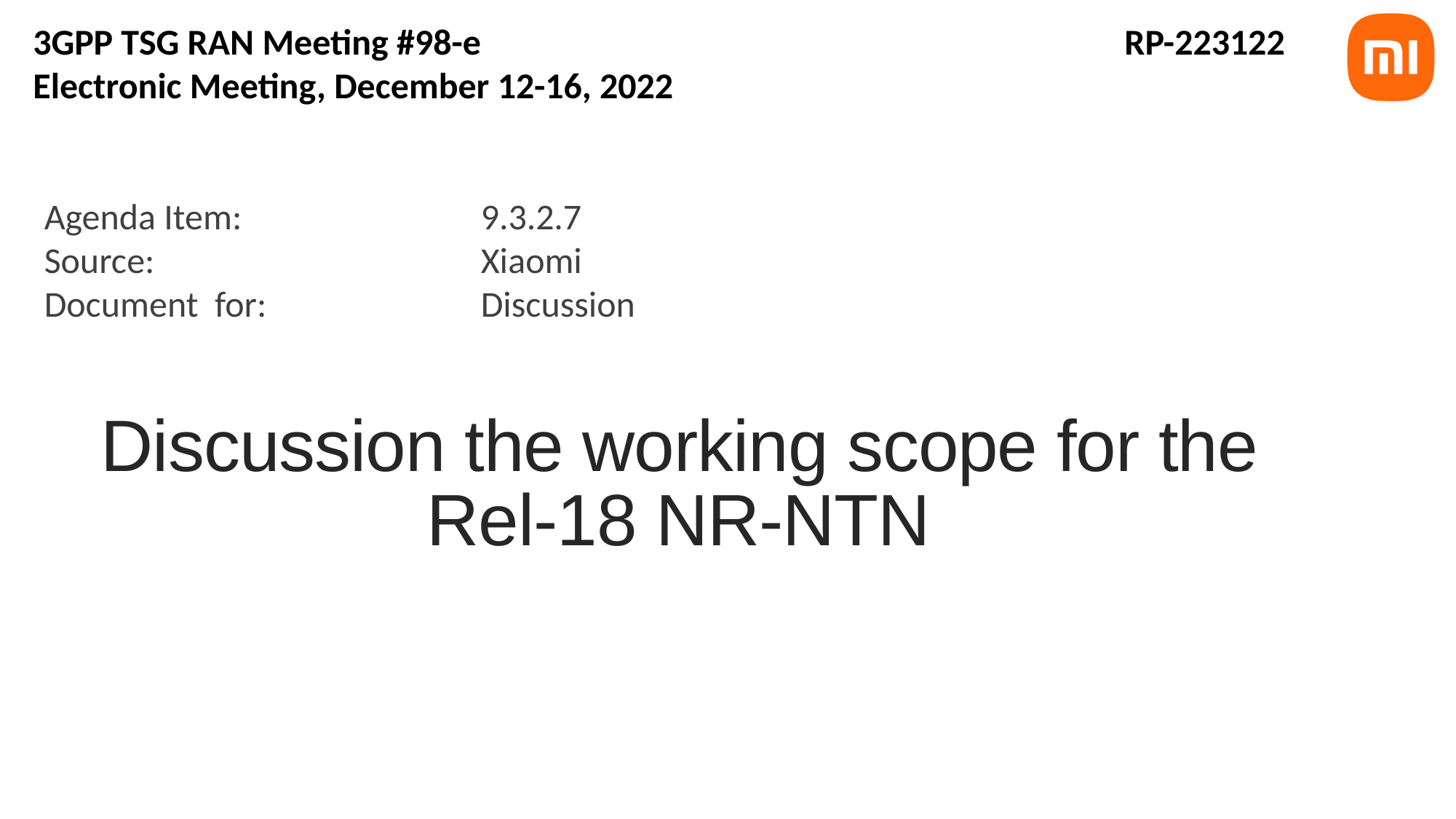

3GPP TSG RAN Meeting #98-e						RP-223122
Electronic Meeting, December 12-16, 2022
Agenda Item:			9.3.2.7
Source:			Xiaomi
Document  for:		Discussion
# Discussion the working scope for the Rel-18 NR-NTN